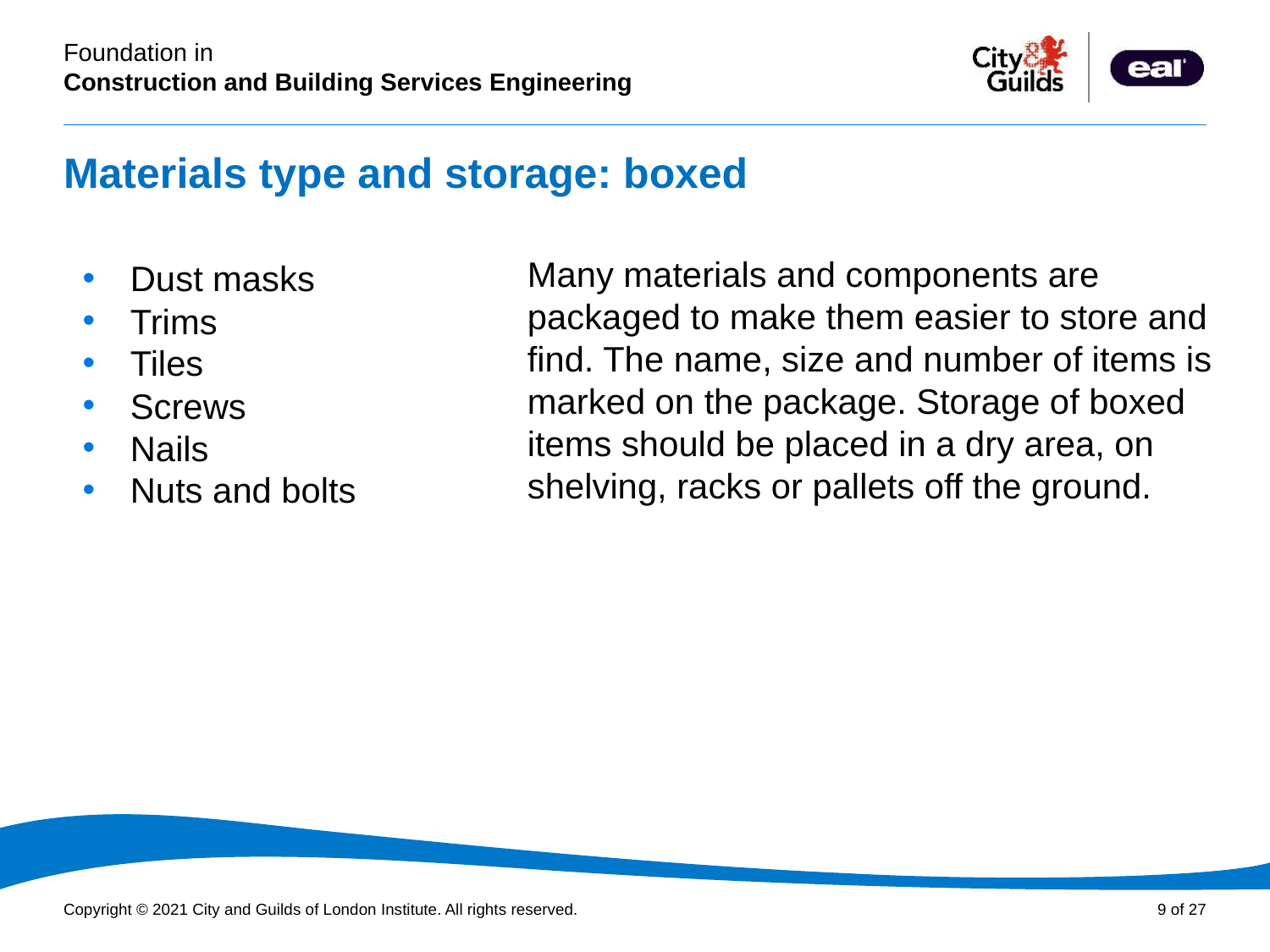

# Materials type and storage: boxed

PowerPoint presentation
Many materials and components are packaged to make them easier to store and find. The name, size and number of items is
marked on the package. Storage of boxed items should be placed in a dry area, on shelving, racks or pallets off the ground.
Dust masks
Trims
Tiles
Screws
Nails
Nuts and bolts